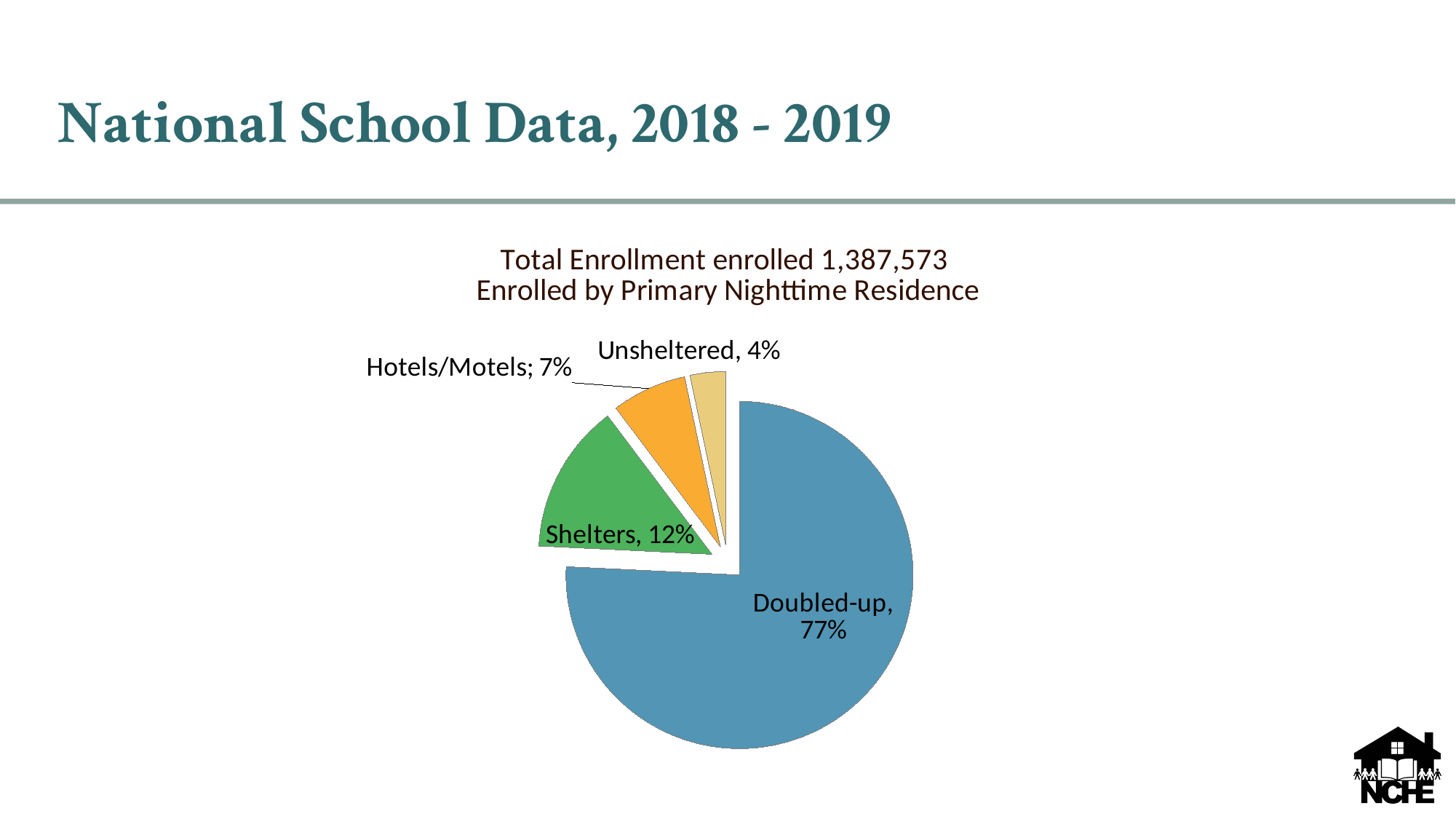

# National School Data, 2018 - 2019

### Chart: Total Enrollment enrolled 1,387,573
Enrolled by Primary Nighttime Residence

| Category | Homeless Students Enrolled by Primary Nighttime Residence, SY 2011-2012 |
|---|---|
| Doubled-up | 0.76 |
| Shelters | 0.14 |
| Hotels/Motels | 0.07 |
| Unsheltered | 0.03316475021257094 |